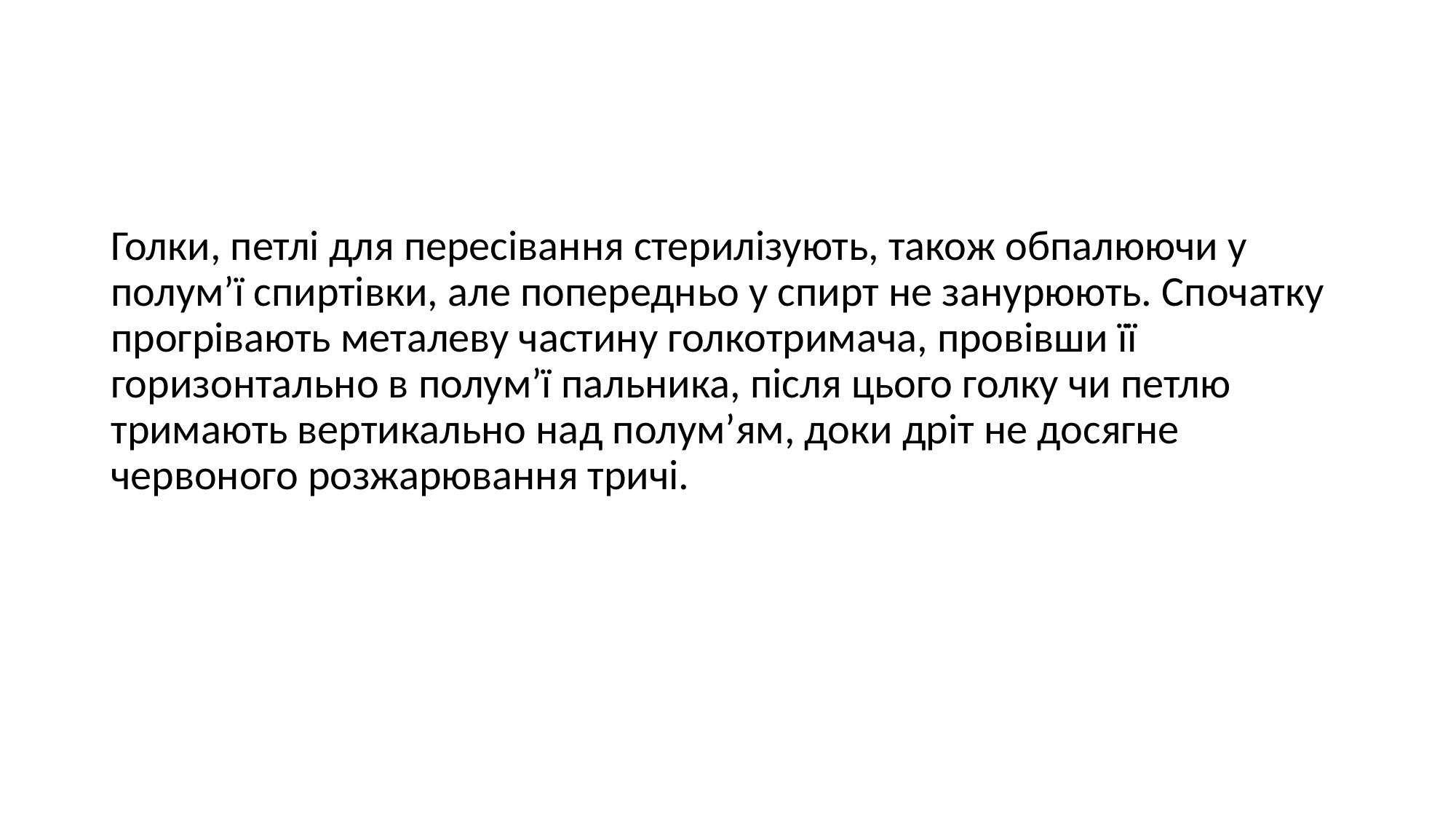

#
Голки, петлі для пересівання стерилізують, також обпалюючи у полум’ї спиртівки, але попередньо у спирт не занурюють. Спочатку прогрівають металеву частину голкотримача, провівши її горизонтально в полум’ї пальника, після цього голку чи петлю тримають вертикально над полум’ям, доки дріт не досягне червоного розжарювання тричі.